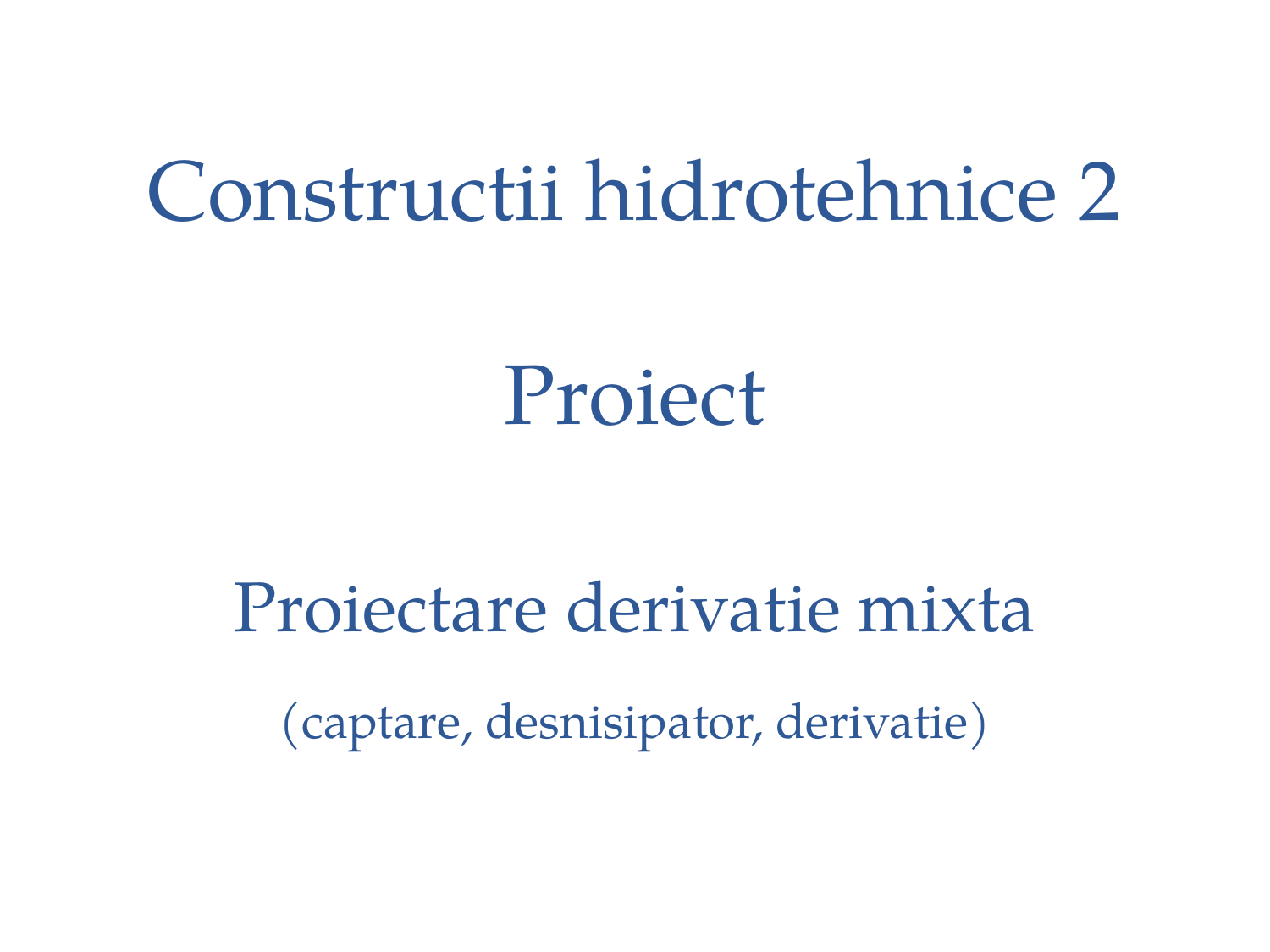

Constructii hidrotehnice 2

Proiect

Proiectare derivatie mixta
(captare, desnisipator, derivatie)